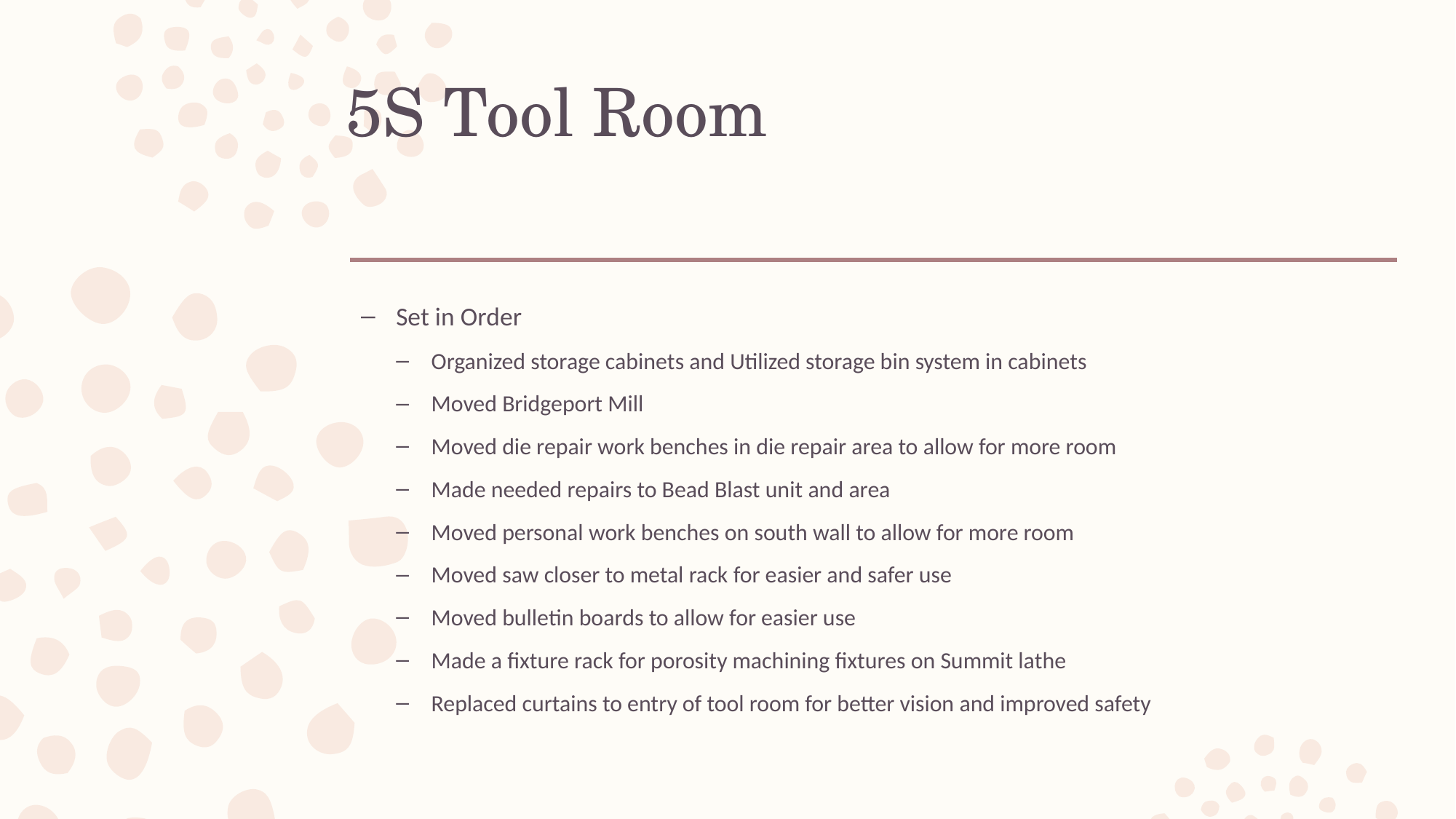

# 5S Tool Room
Set in Order
Organized storage cabinets and Utilized storage bin system in cabinets
Moved Bridgeport Mill
Moved die repair work benches in die repair area to allow for more room
Made needed repairs to Bead Blast unit and area
Moved personal work benches on south wall to allow for more room
Moved saw closer to metal rack for easier and safer use
Moved bulletin boards to allow for easier use
Made a fixture rack for porosity machining fixtures on Summit lathe
Replaced curtains to entry of tool room for better vision and improved safety